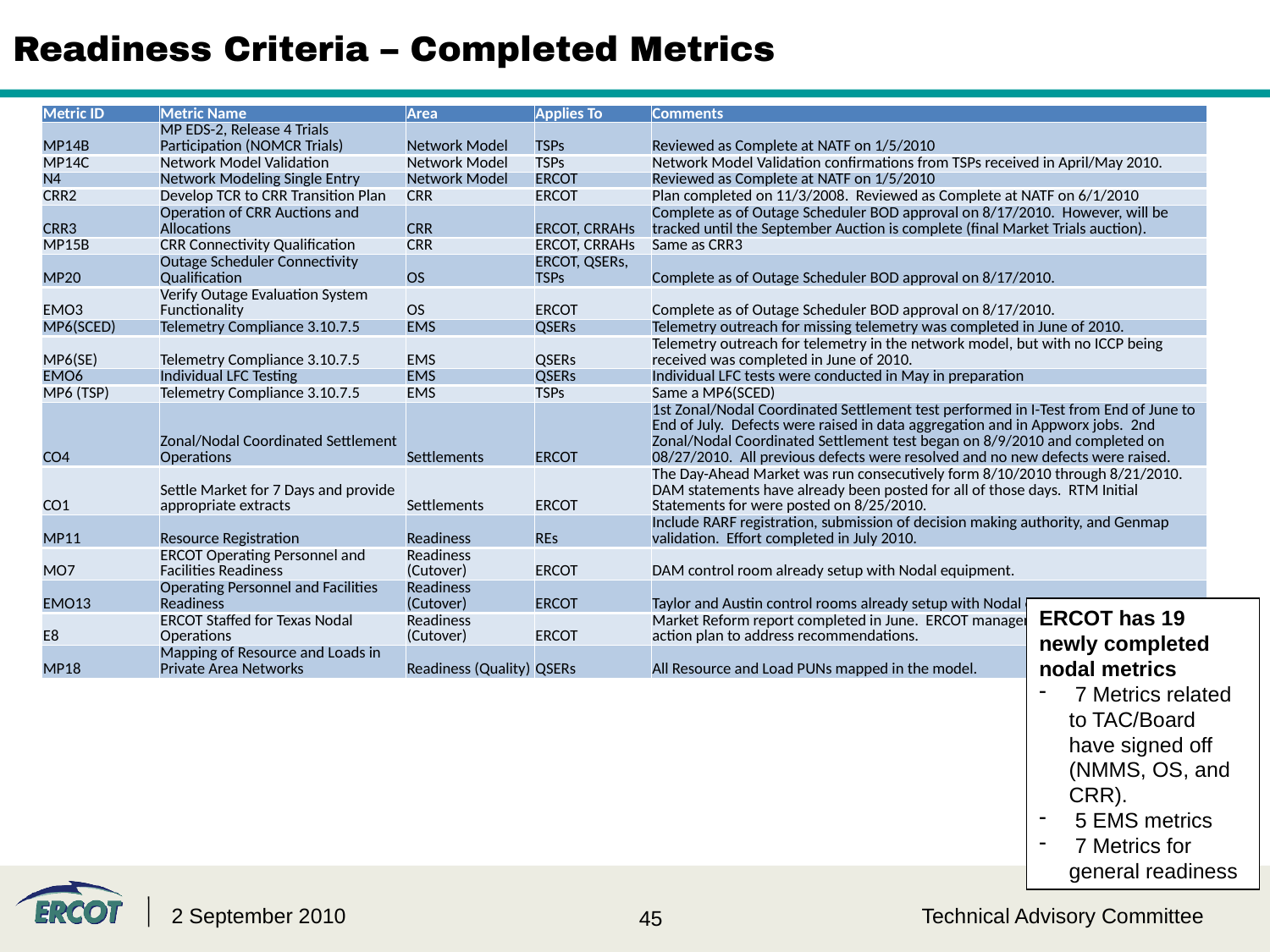

# Readiness Criteria – Completed Metrics
| Metric ID | Metric Name | Area | Applies To | Comments |
| --- | --- | --- | --- | --- |
| MP14B | MP EDS-2, Release 4 Trials Participation (NOMCR Trials) | Network Model | TSPs | Reviewed as Complete at NATF on 1/5/2010 |
| MP14C | Network Model Validation | Network Model | TSPs | Network Model Validation confirmations from TSPs received in April/May 2010. |
| N4 | Network Modeling Single Entry | Network Model | ERCOT | Reviewed as Complete at NATF on 1/5/2010 |
| CRR2 | Develop TCR to CRR Transition Plan | CRR | ERCOT | Plan completed on 11/3/2008. Reviewed as Complete at NATF on 6/1/2010 |
| CRR3 | Operation of CRR Auctions and Allocations | CRR | ERCOT, CRRAHs | Complete as of Outage Scheduler BOD approval on 8/17/2010. However, will be tracked until the September Auction is complete (final Market Trials auction). |
| MP15B | CRR Connectivity Qualification | CRR | ERCOT, CRRAHs | Same as CRR3 |
| MP20 | Outage Scheduler Connectivity Qualification | OS | ERCOT, QSERs, TSPs | Complete as of Outage Scheduler BOD approval on 8/17/2010. |
| EMO3 | Verify Outage Evaluation System Functionality | OS | ERCOT | Complete as of Outage Scheduler BOD approval on 8/17/2010. |
| MP6(SCED) | Telemetry Compliance 3.10.7.5 | EMS | QSERs | Telemetry outreach for missing telemetry was completed in June of 2010. |
| MP6(SE) | Telemetry Compliance 3.10.7.5 | EMS | QSERs | Telemetry outreach for telemetry in the network model, but with no ICCP being received was completed in June of 2010. |
| EMO6 | Individual LFC Testing | EMS | QSERs | Individual LFC tests were conducted in May in preparation |
| MP6 (TSP) | Telemetry Compliance 3.10.7.5 | EMS | TSPs | Same a MP6(SCED) |
| CO4 | Zonal/Nodal Coordinated Settlement Operations | Settlements | ERCOT | 1st Zonal/Nodal Coordinated Settlement test performed in I-Test from End of June to End of July. Defects were raised in data aggregation and in Appworx jobs. 2nd Zonal/Nodal Coordinated Settlement test began on 8/9/2010 and completed on 08/27/2010. All previous defects were resolved and no new defects were raised. |
| CO1 | Settle Market for 7 Days and provide appropriate extracts | Settlements | ERCOT | The Day-Ahead Market was run consecutively form 8/10/2010 through 8/21/2010. DAM statements have already been posted for all of those days. RTM Initial Statements for were posted on 8/25/2010. |
| MP11 | Resource Registration | Readiness | REs | Include RARF registration, submission of decision making authority, and Genmap validation. Effort completed in July 2010. |
| MO7 | ERCOT Operating Personnel and Facilities Readiness | Readiness (Cutover) | ERCOT | DAM control room already setup with Nodal equipment. |
| EMO13 | Operating Personnel and Facilities Readiness | Readiness (Cutover) | ERCOT | Taylor and Austin control rooms already setup with Nodal equipment. |
| E8 | ERCOT Staffed for Texas Nodal Operations | Readiness (Cutover) | ERCOT | Market Reform report completed in June. ERCOT management has implemented an action plan to address recommendations. |
| MP18 | Mapping of Resource and Loads in Private Area Networks | Readiness (Quality) | QSERs | All Resource and Load PUNs mapped in the model. |
ERCOT has 19 newly completed nodal metrics
 7 Metrics related to TAC/Board have signed off  (NMMS, OS, and CRR).
 5 EMS metrics
 7 Metrics for general readiness
2 September 2010
Technical Advisory Committee